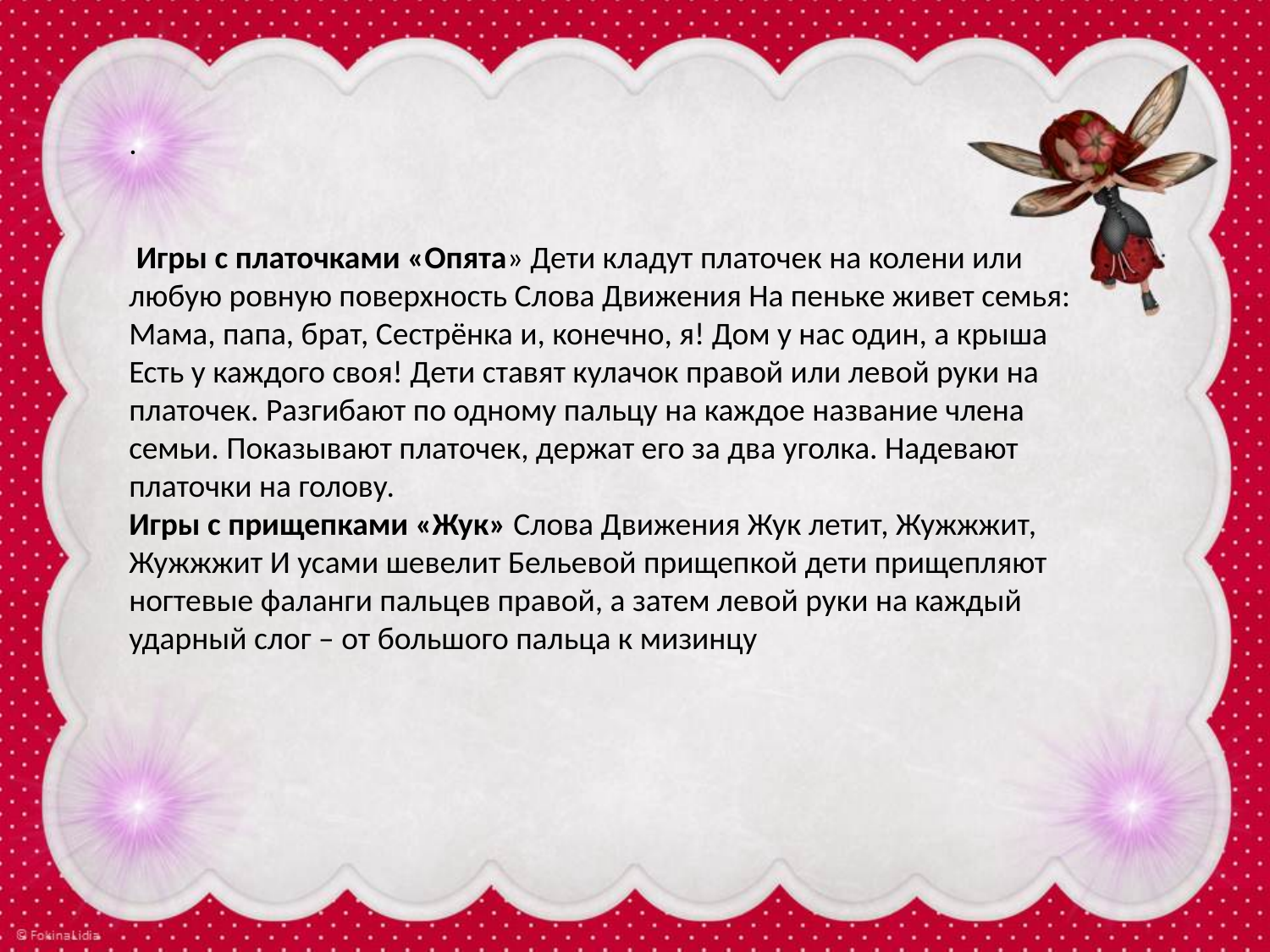

#
.

 Игры с платочками «Опята» Дети кладут платочек на колени или любую ровную поверхность Слова Движения На пеньке живет семья: Мама, папа, брат, Сестрёнка и, конечно, я! Дом у нас один, а крыша Есть у каждого своя! Дети ставят кулачок правой или левой руки на платочек. Разгибают по одному пальцу на каждое название члена семьи. Показывают платочек, держат его за два уголка. Надевают платочки на голову.
Игры с прищепками «Жук» Слова Движения Жук летит, Жужжжит, Жужжжит И усами шевелит Бельевой прищепкой дети прищепляют ногтевые фаланги пальцев правой, а затем левой руки на каждый ударный слог – от большого пальца к мизинцу